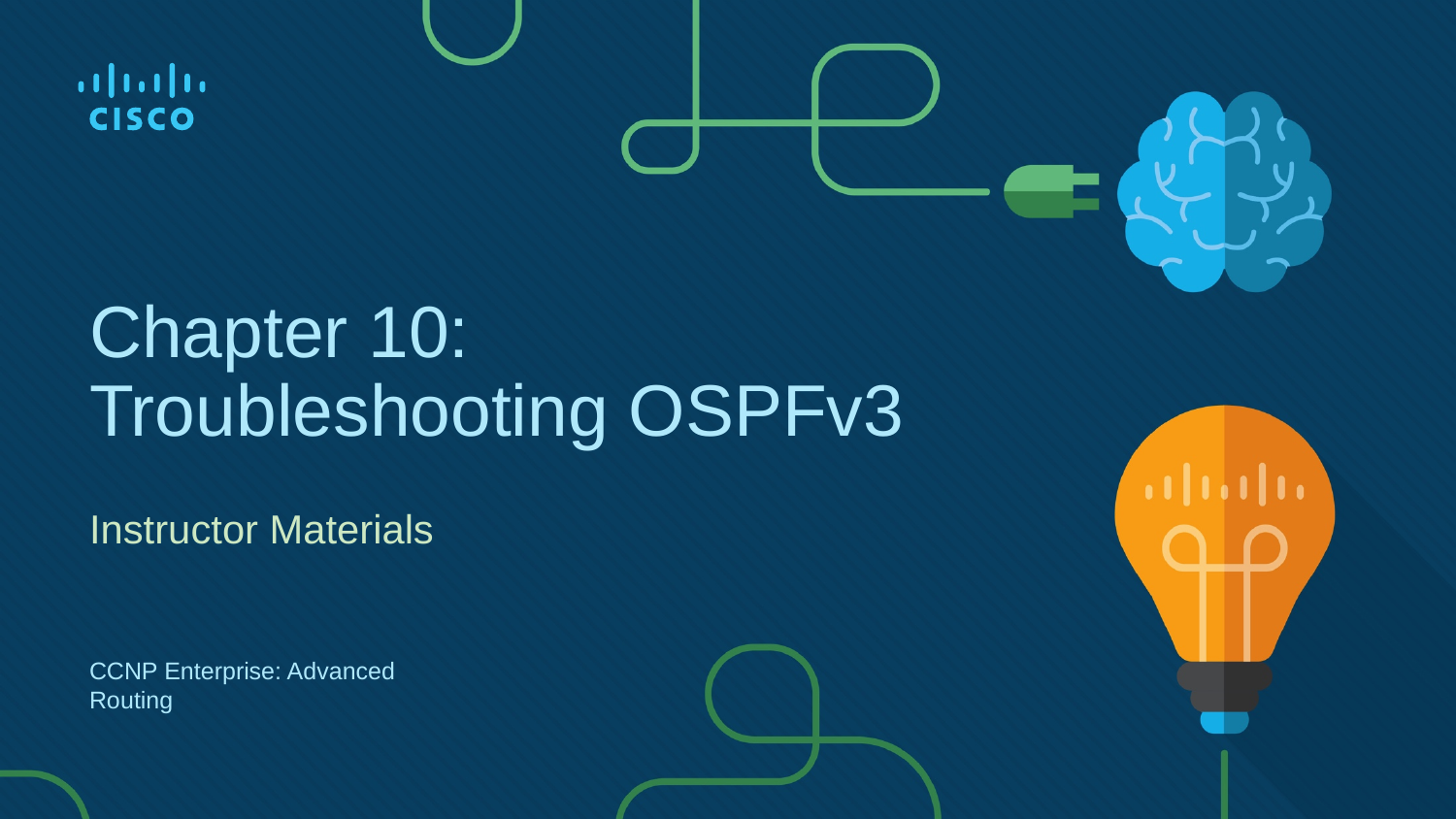

# Chapter 10: Troubleshooting OSPFv3
Instructor Materials
CCNP Enterprise: Advanced Routing